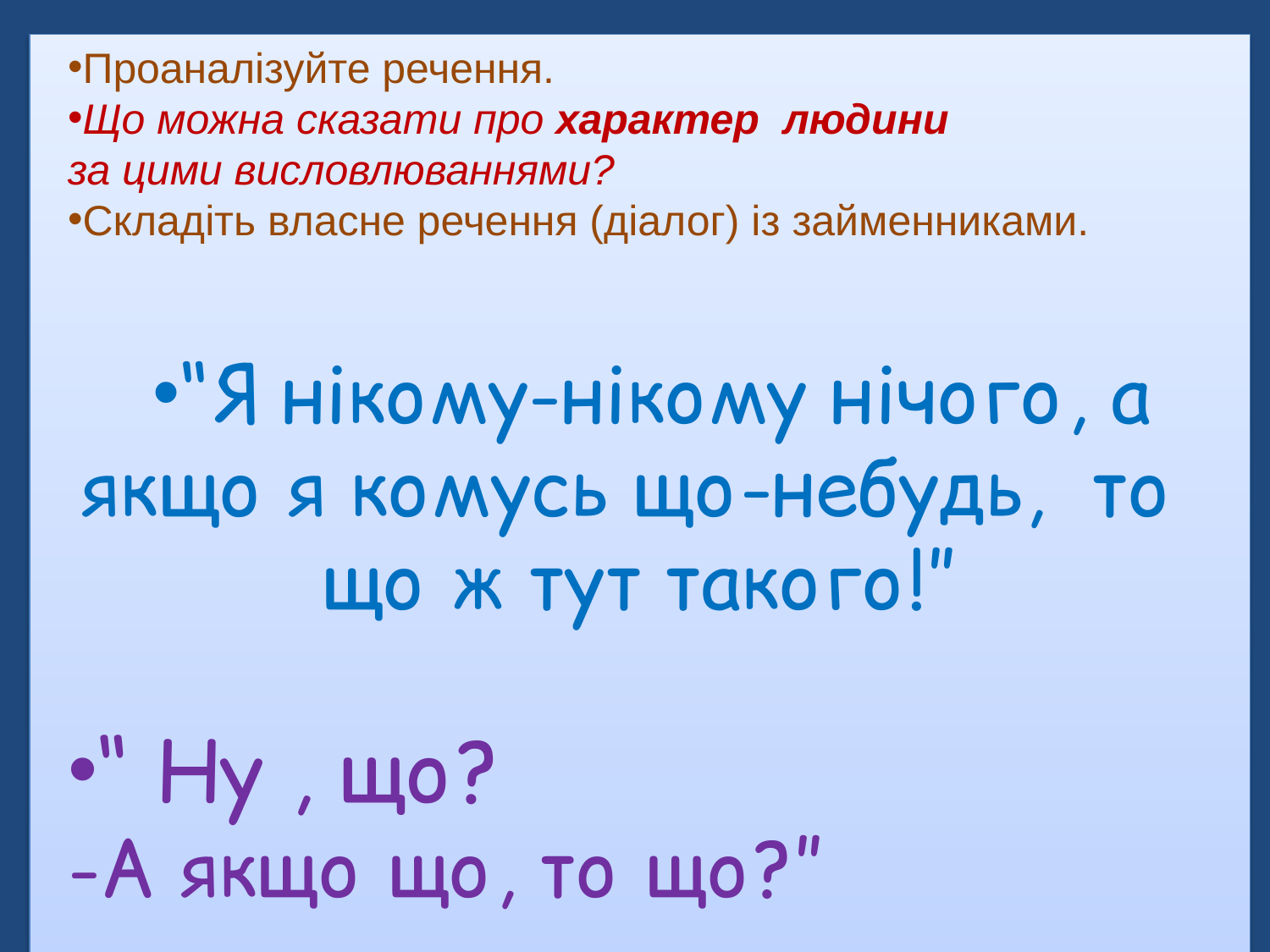

Проаналізуйте речення.
Що можна сказати про характер  людини
за цими висловлюваннями?
Складіть власне речення (діалог) із займенниками.

“Я нікому-нікому нічого, а якщо я комусь що-небудь,  то  що ж тут такого!”

“ Ну , що?
-А якщо що, то що?”

12